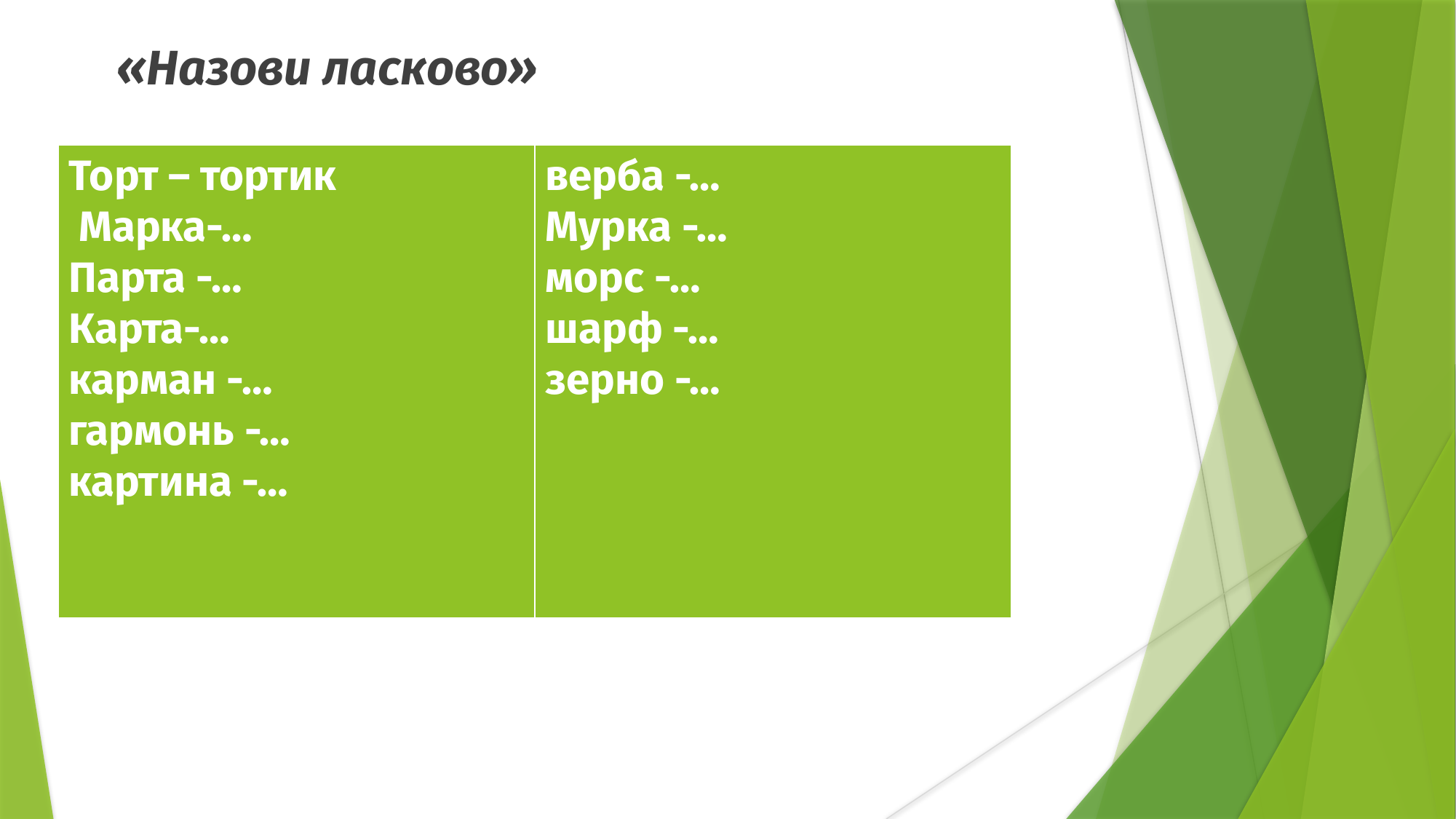

«Назови ласково»
| Торт – тортик Марка-… Парта -… Карта-… карман -… гармонь -… картина -… | верба -… Мурка -… морс -… шарф -… зерно -… |
| --- | --- |